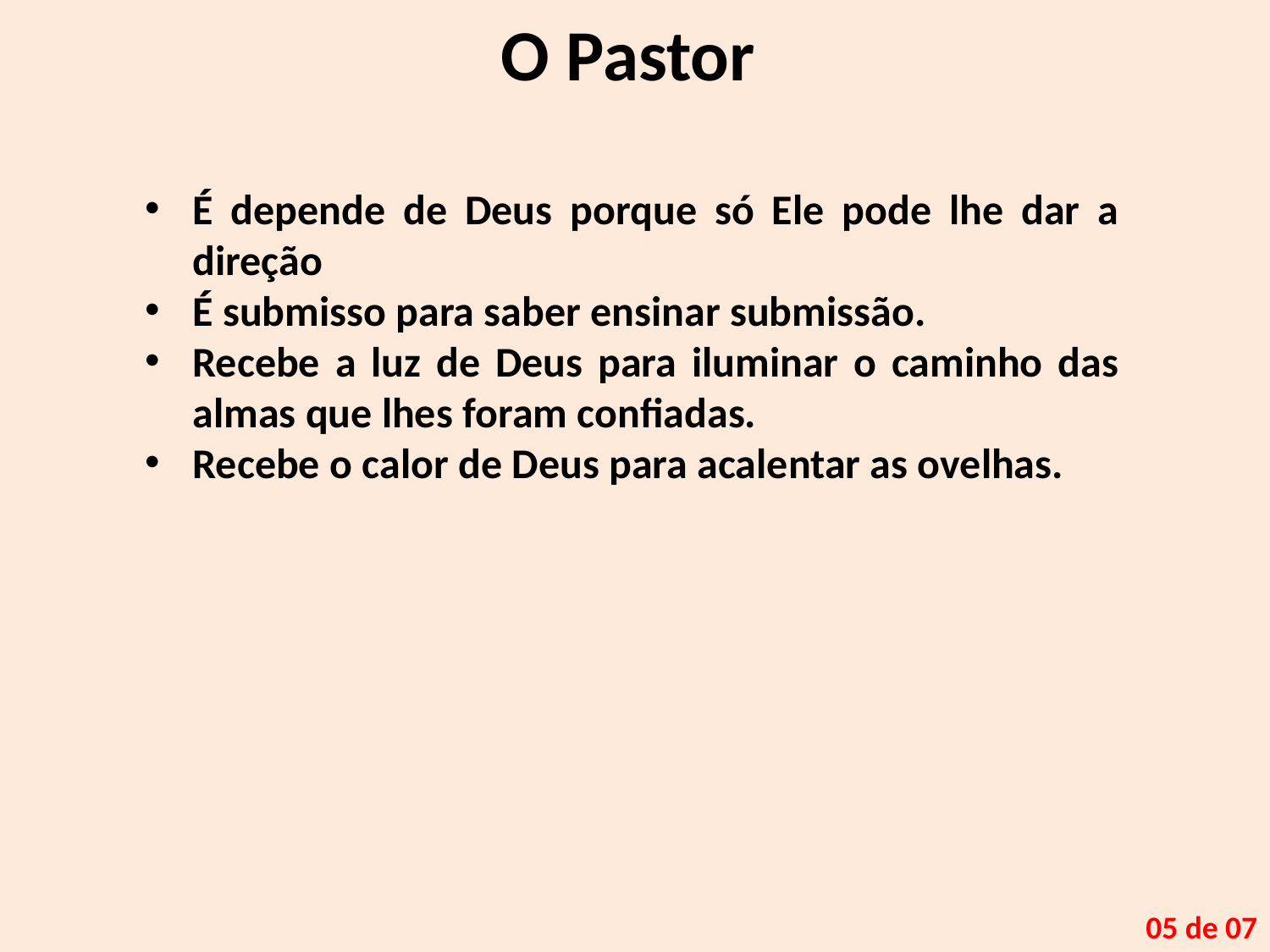

O Pastor
É depende de Deus porque só Ele pode lhe dar a direção
É submisso para saber ensinar submissão.
Recebe a luz de Deus para iluminar o caminho das almas que lhes foram confiadas.
Recebe o calor de Deus para acalentar as ovelhas.
05 de 07